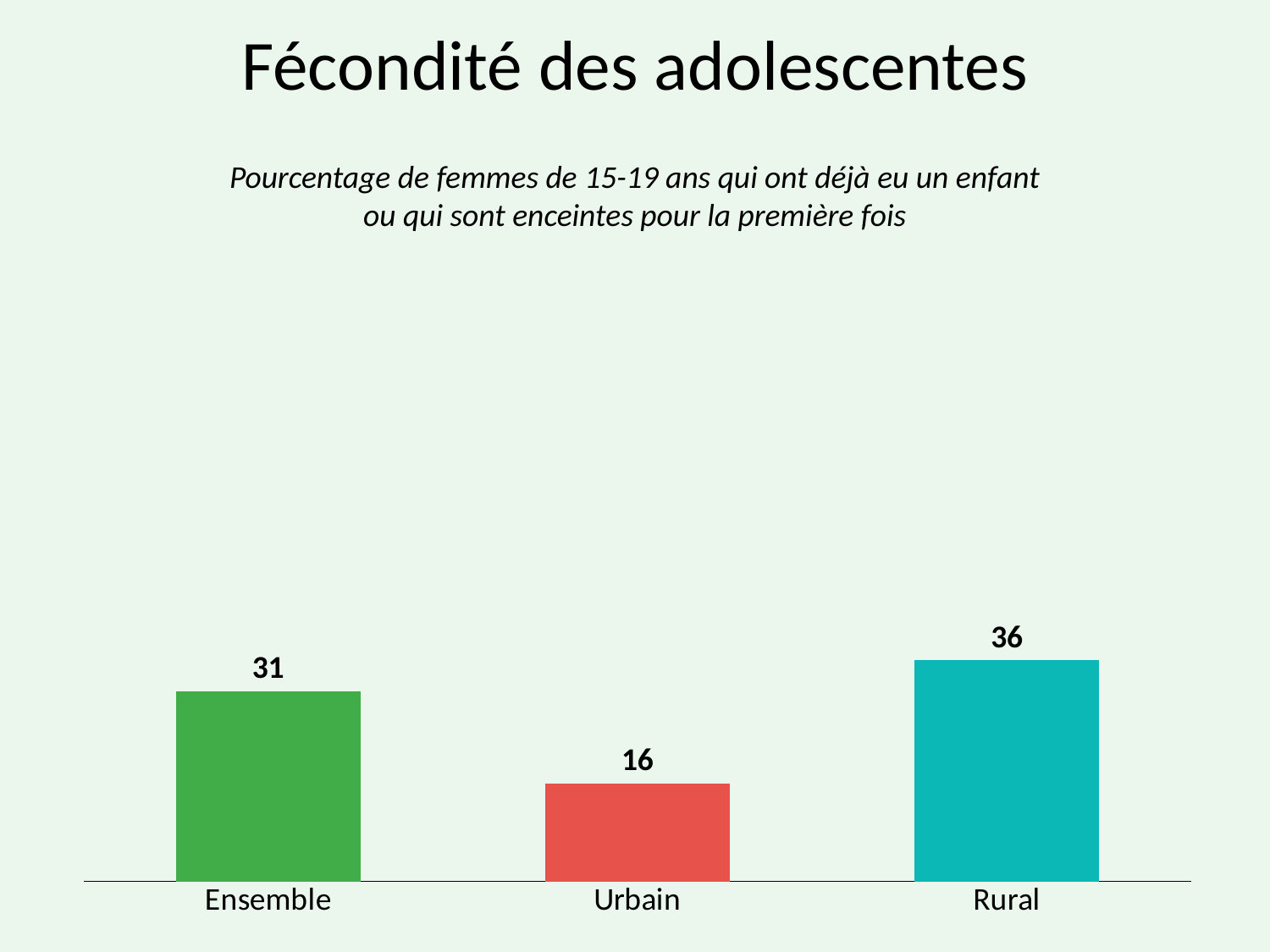

# Fécondité des adolescentes
Pourcentage de femmes de 15-19 ans qui ont déjà eu un enfant
ou qui sont enceintes pour la première fois

### Chart

| Category | Series 1 |
|---|---|
| Ensemble | 31.0 |
| Urbain | 16.0 |
| Rural | 36.0 |